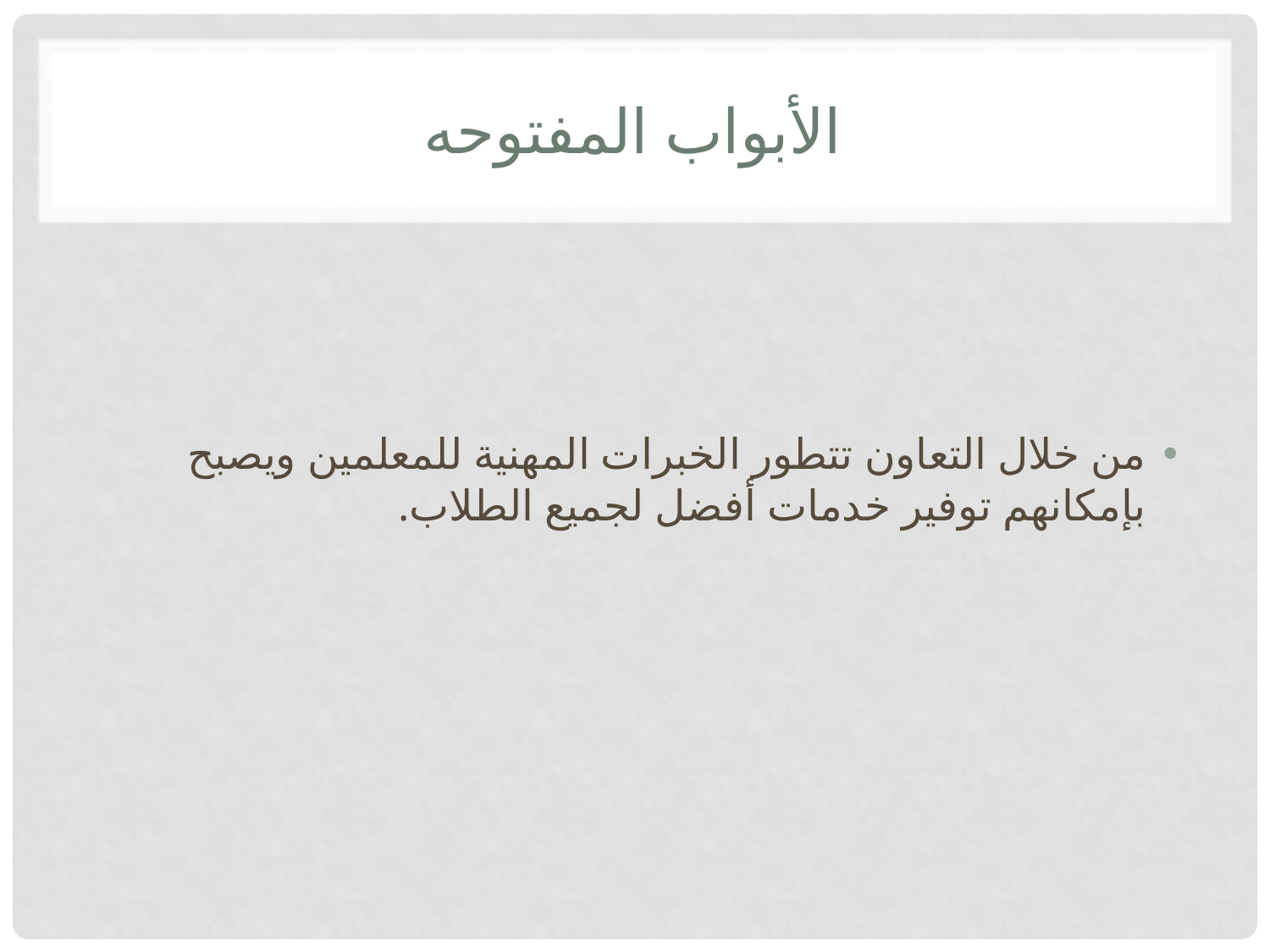

# الأبواب المفتوحه

من خلال التعاون تتطور الخبرات المهنية للمعلمين ويصبح بإمكانهم توفير خدمات أفضل لجميع الطلاب.